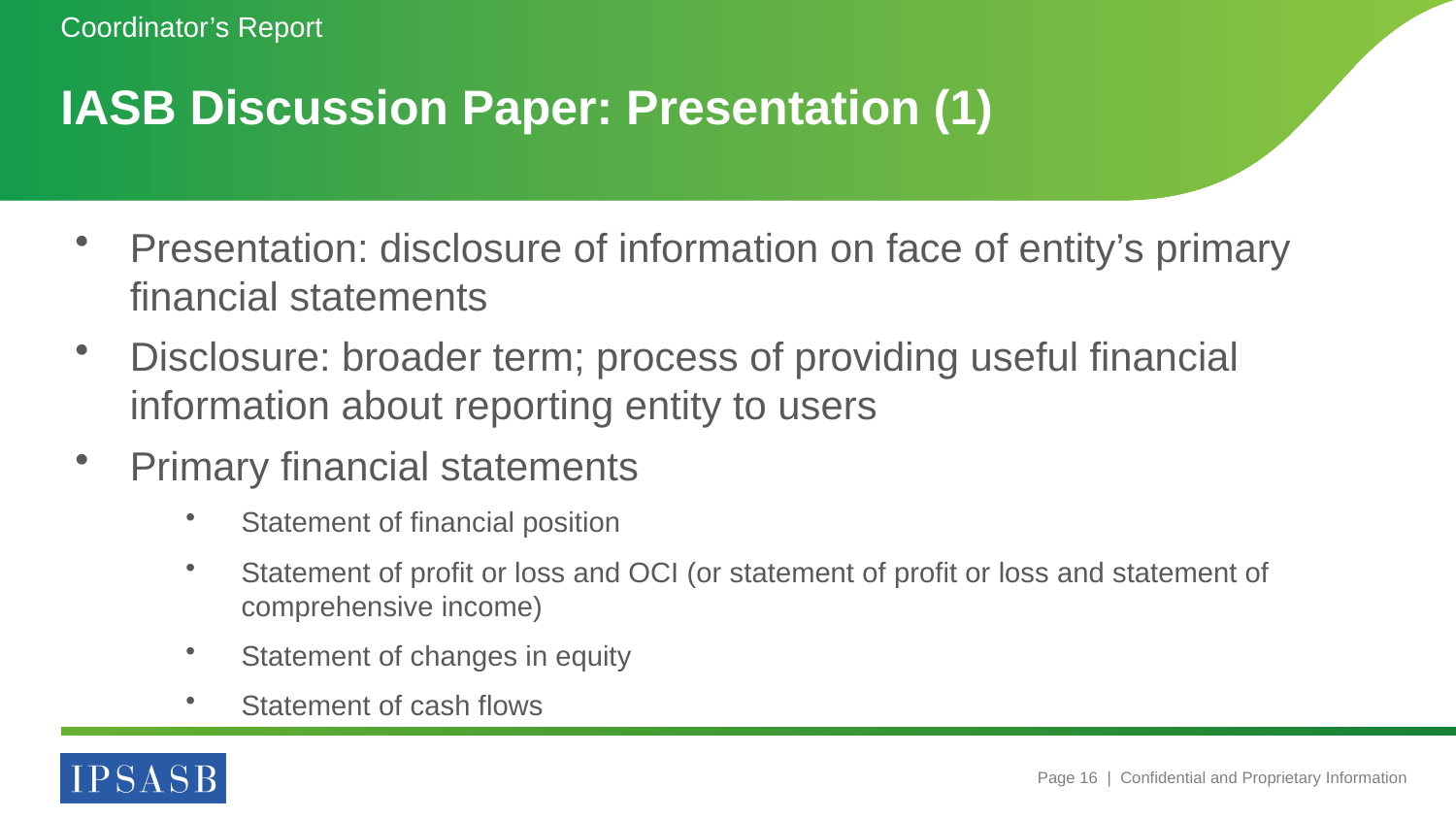

Coordinator’s Report
# IASB Discussion Paper: Presentation (1)
Presentation: disclosure of information on face of entity’s primary financial statements
Disclosure: broader term; process of providing useful financial information about reporting entity to users
Primary financial statements
Statement of financial position
Statement of profit or loss and OCI (or statement of profit or loss and statement of comprehensive income)
Statement of changes in equity
Statement of cash flows